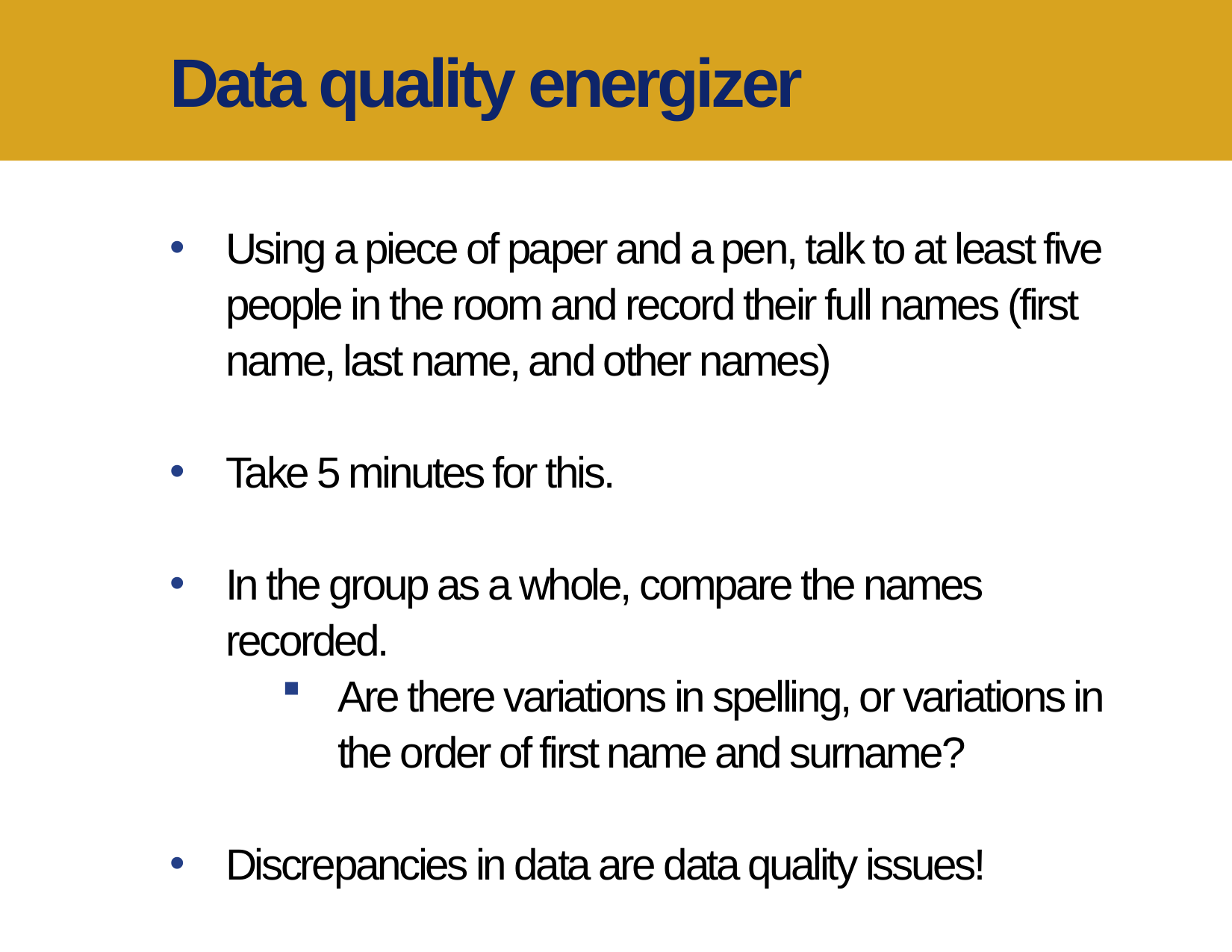

Data quality energizer
Using a piece of paper and a pen, talk to at least five people in the room and record their full names (first name, last name, and other names)

Take 5 minutes for this.

In the group as a whole, compare the names recorded.
Are there variations in spelling, or variations in the order of first name and surname?

Discrepancies in data are data quality issues!